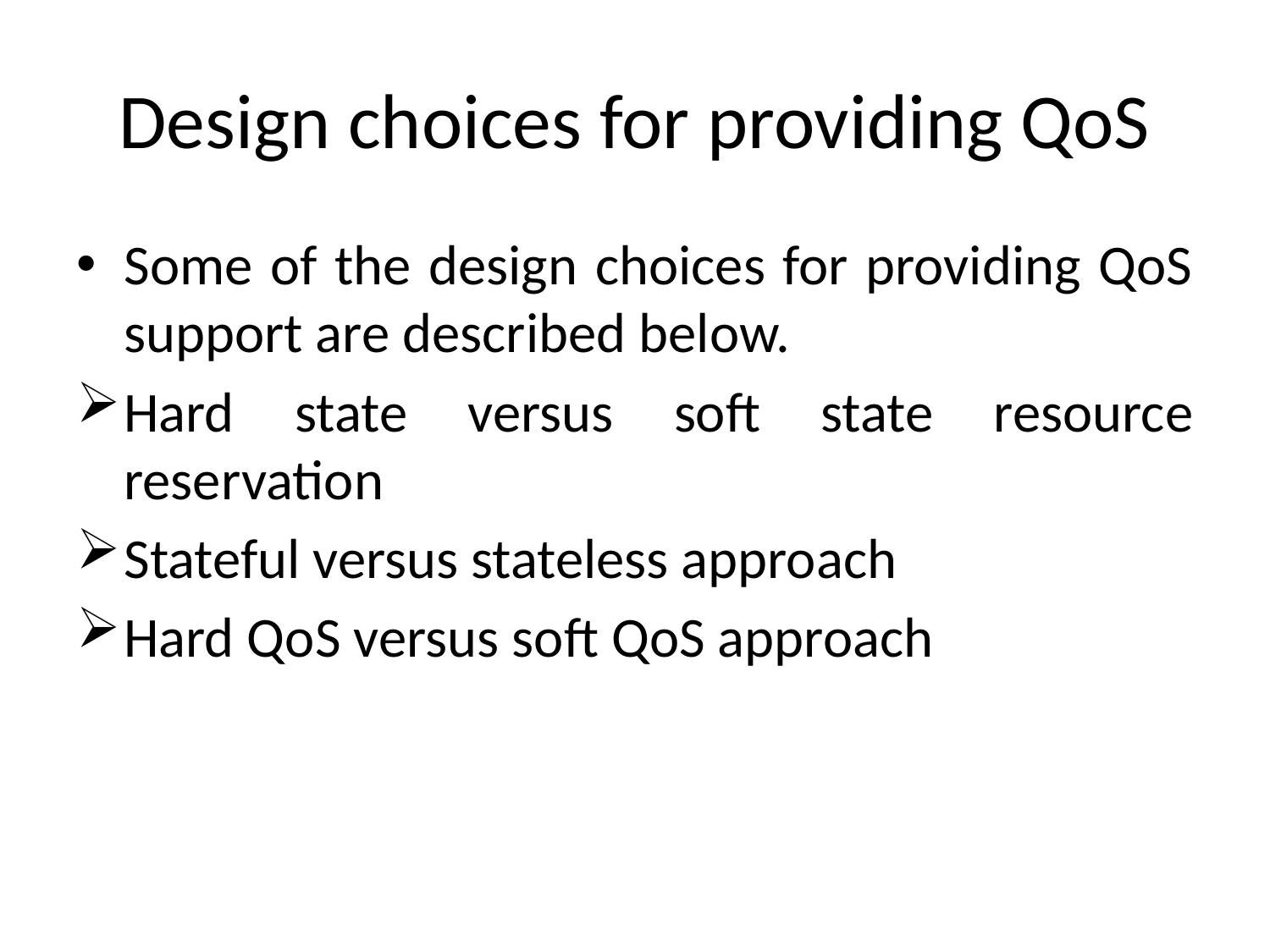

# Design choices for providing QoS
Some of the design choices for providing QoS support are described below.
Hard state versus soft state resource reservation
Stateful versus stateless approach
Hard QoS versus soft QoS approach